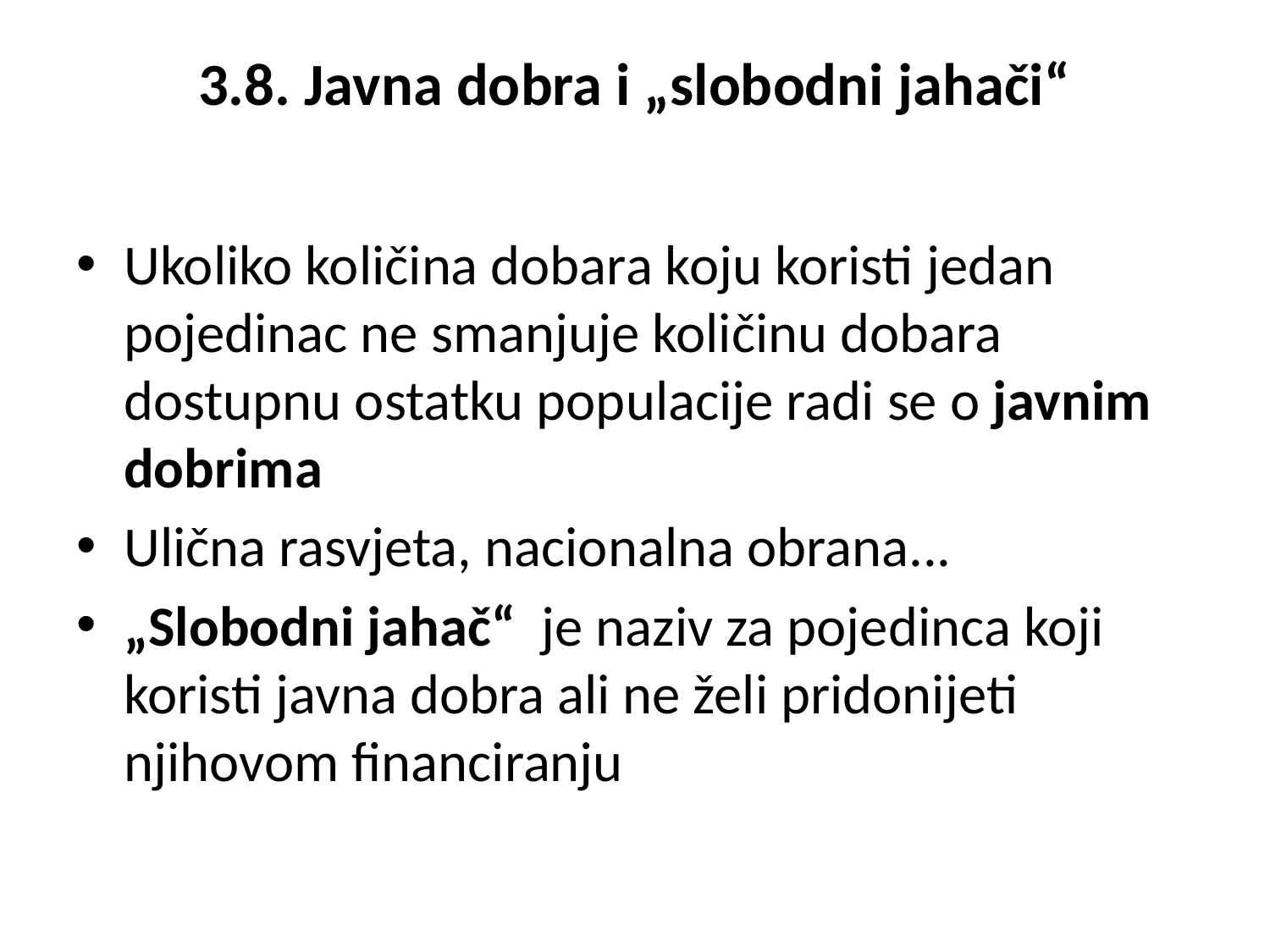

# 3.8. Javna dobra i „slobodni jahači“
Ukoliko količina dobara koju koristi jedan pojedinac ne smanjuje količinu dobara dostupnu ostatku populacije radi se o javnim dobrima
Ulična rasvjeta, nacionalna obrana...
„Slobodni jahač“  je naziv za pojedinca koji koristi javna dobra ali ne želi pridonijeti njihovom financiranju